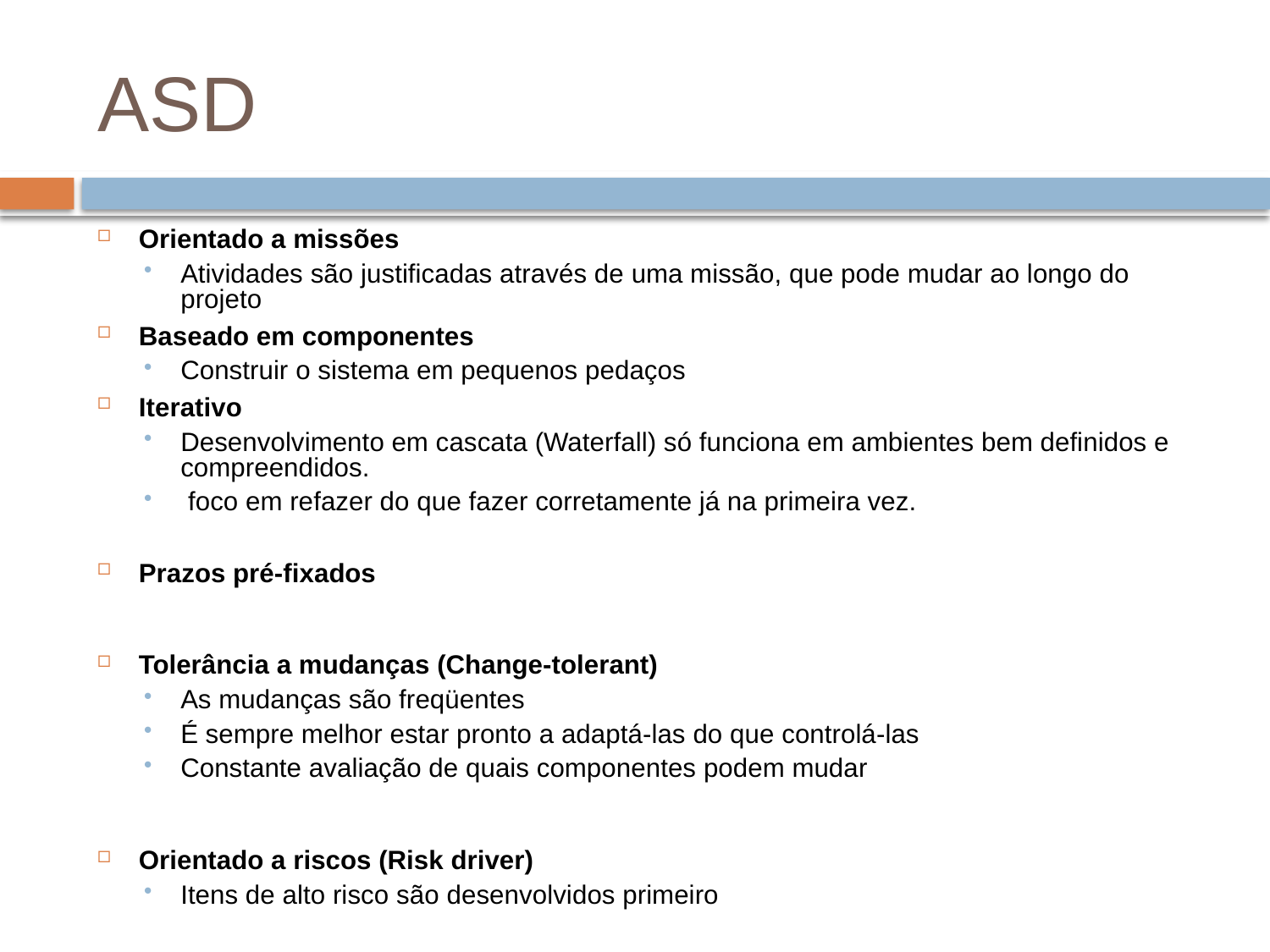

# ASD
Orientado a missões
Atividades são justificadas através de uma missão, que pode mudar ao longo do projeto
Baseado em componentes
Construir o sistema em pequenos pedaços
Iterativo
Desenvolvimento em cascata (Waterfall) só funciona em ambientes bem definidos e compreendidos.
 foco em refazer do que fazer corretamente já na primeira vez.

Prazos pré-fixados

Tolerância a mudanças (Change-tolerant)
As mudanças são freqüentes
É sempre melhor estar pronto a adaptá-las do que controlá-las
Constante avaliação de quais componentes podem mudar

Orientado a riscos (Risk driver)
Itens de alto risco são desenvolvidos primeiro